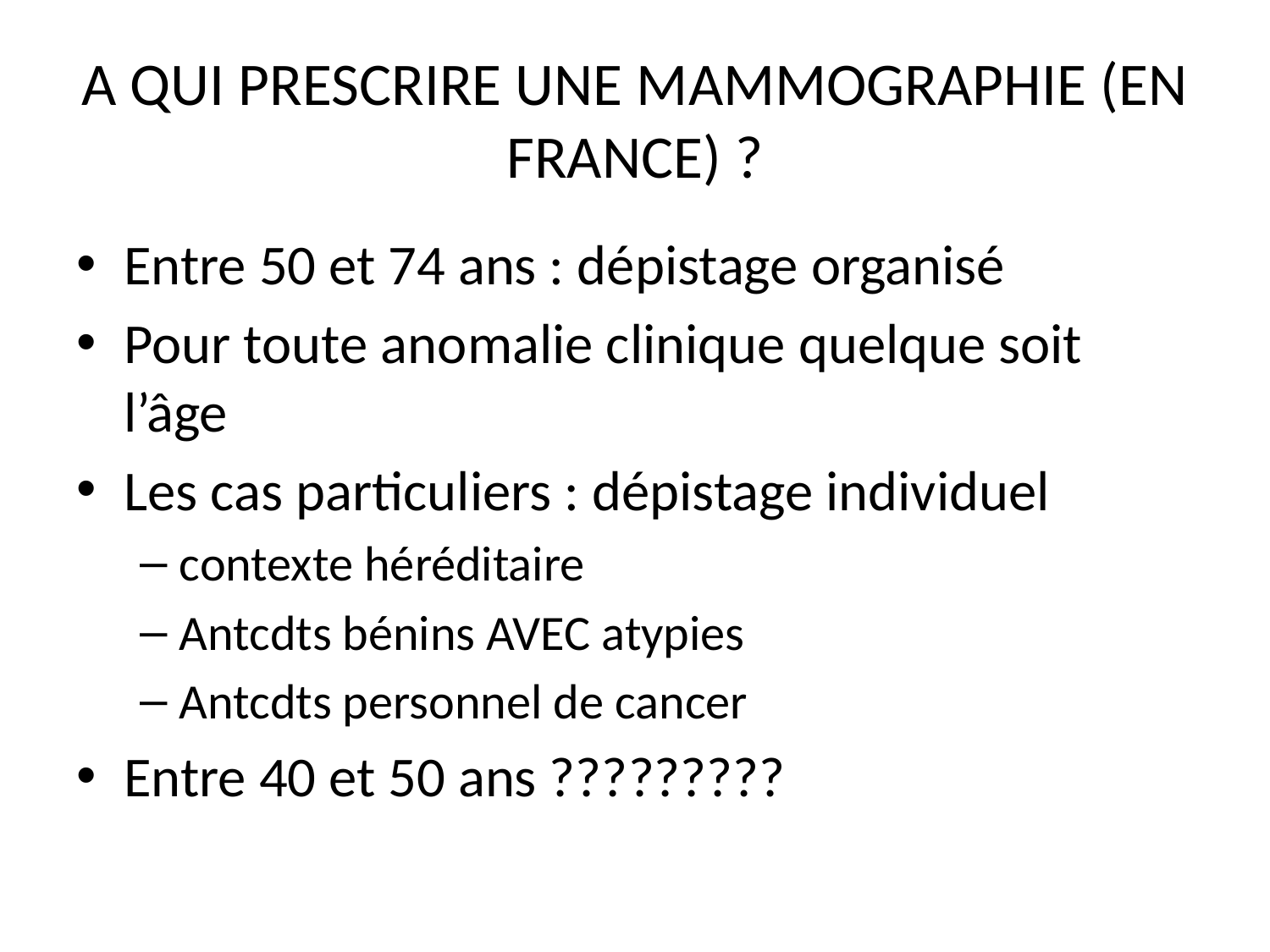

# A QUI PRESCRIRE UNE MAMMOGRAPHIE (EN FRANCE) ?
Entre 50 et 74 ans : dépistage organisé
Pour toute anomalie clinique quelque soit l’âge
Les cas particuliers : dépistage individuel
contexte héréditaire
Antcdts bénins AVEC atypies
Antcdts personnel de cancer
Entre 40 et 50 ans ?????????